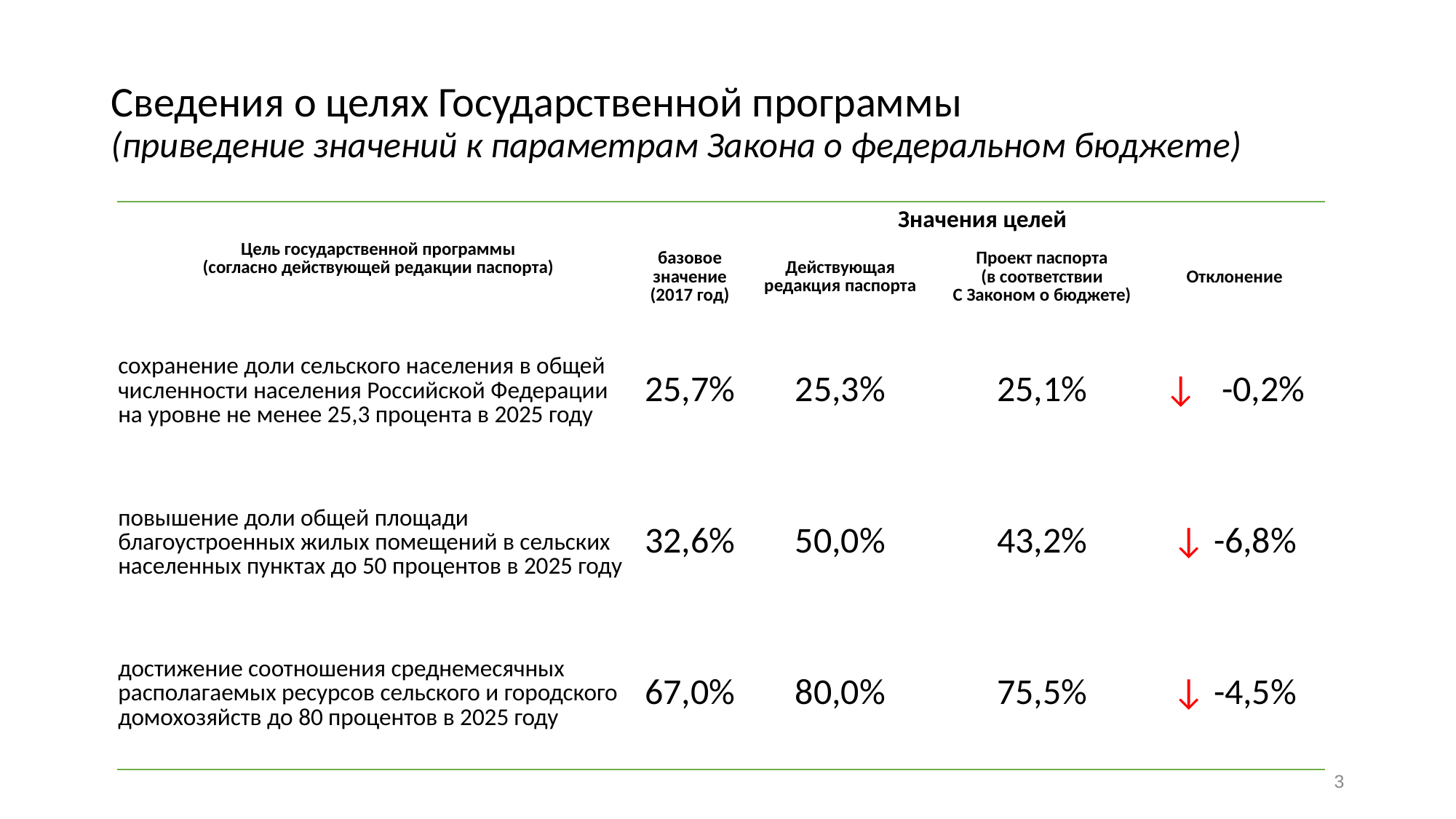

# Сведения о целях Государственной программы (приведение значений к параметрам Закона о федеральном бюджете)
| Цель государственной программы (согласно действующей редакции паспорта) | Значения целей |  |  |  |
| --- | --- | --- | --- | --- |
|  | базовое значение (2017 год) | Действующая редакция паспорта | Проект паспорта (в соответствии С Законом о бюджете) | Отклонение |
| сохранение доли сельского населения в общей численности населения Российской Федерации на уровне не менее 25,3 процента в 2025 году | 25,7% | 25,3% | 25,1% | ↓ -0,2% |
| повышение доли общей площади благоустроенных жилых помещений в сельских населенных пунктах до 50 процентов в 2025 году | 32,6% | 50,0% | 43,2% | ↓ -6,8% |
| достижение соотношения среднемесячных располагаемых ресурсов сельского и городского домохозяйств до 80 процентов в 2025 году | 67,0% | 80,0% | 75,5% | ↓ -4,5% |
3